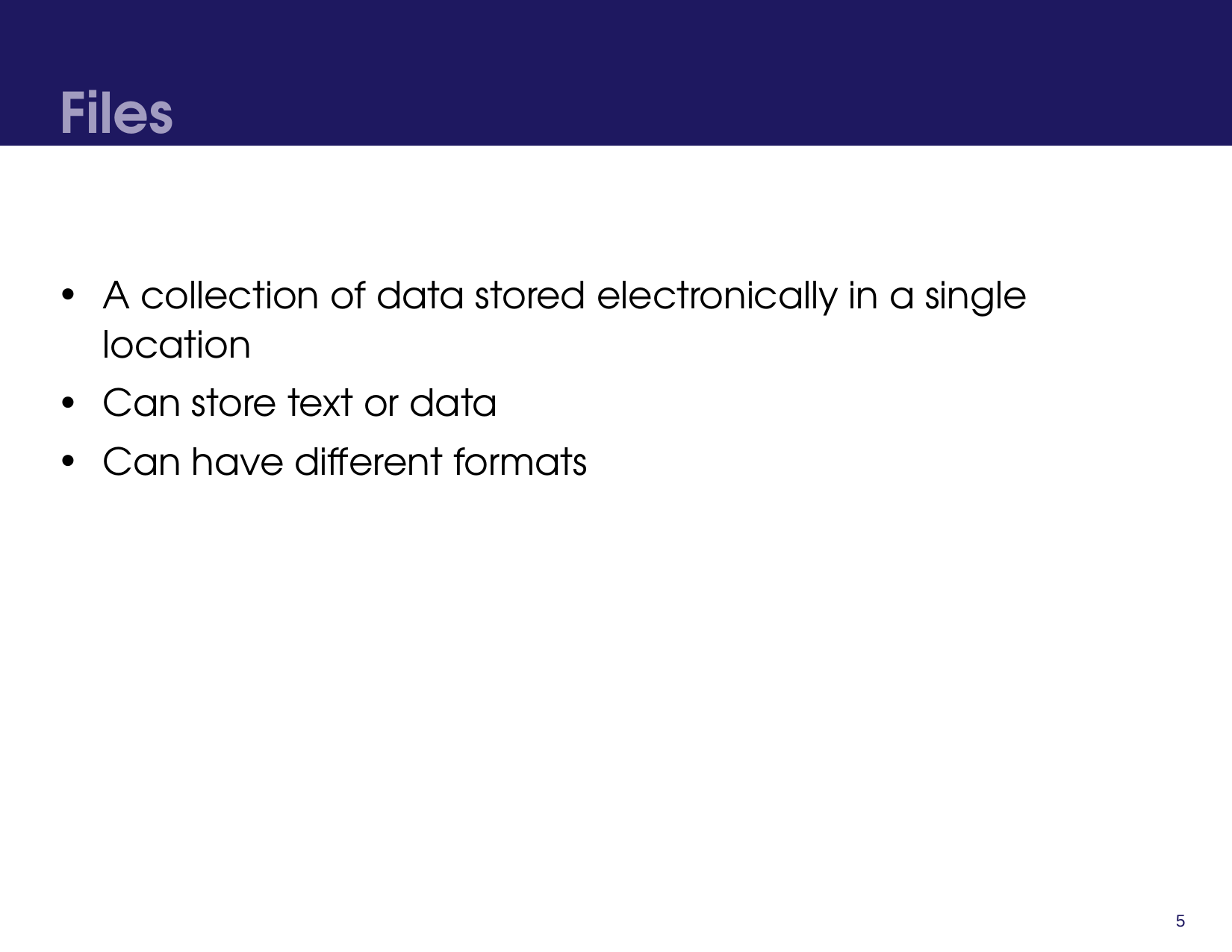

# Files
A collection of data stored electronically in a single location
Can store text or data
Can have different formats
5